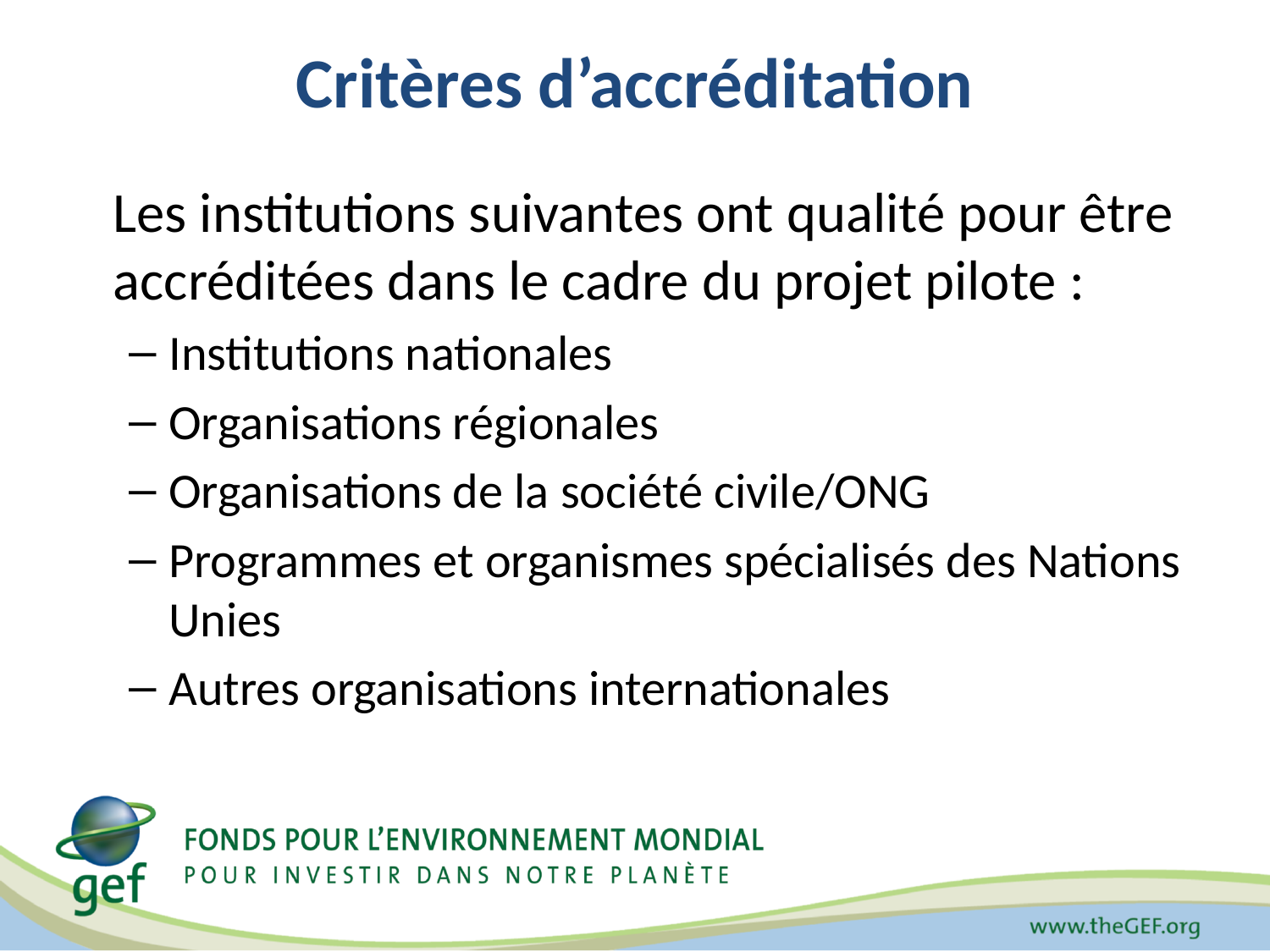

# Critères d’accréditation
	Les institutions suivantes ont qualité pour être accréditées dans le cadre du projet pilote :
Institutions nationales
Organisations régionales
Organisations de la société civile/ONG
Programmes et organismes spécialisés des Nations Unies
Autres organisations internationales